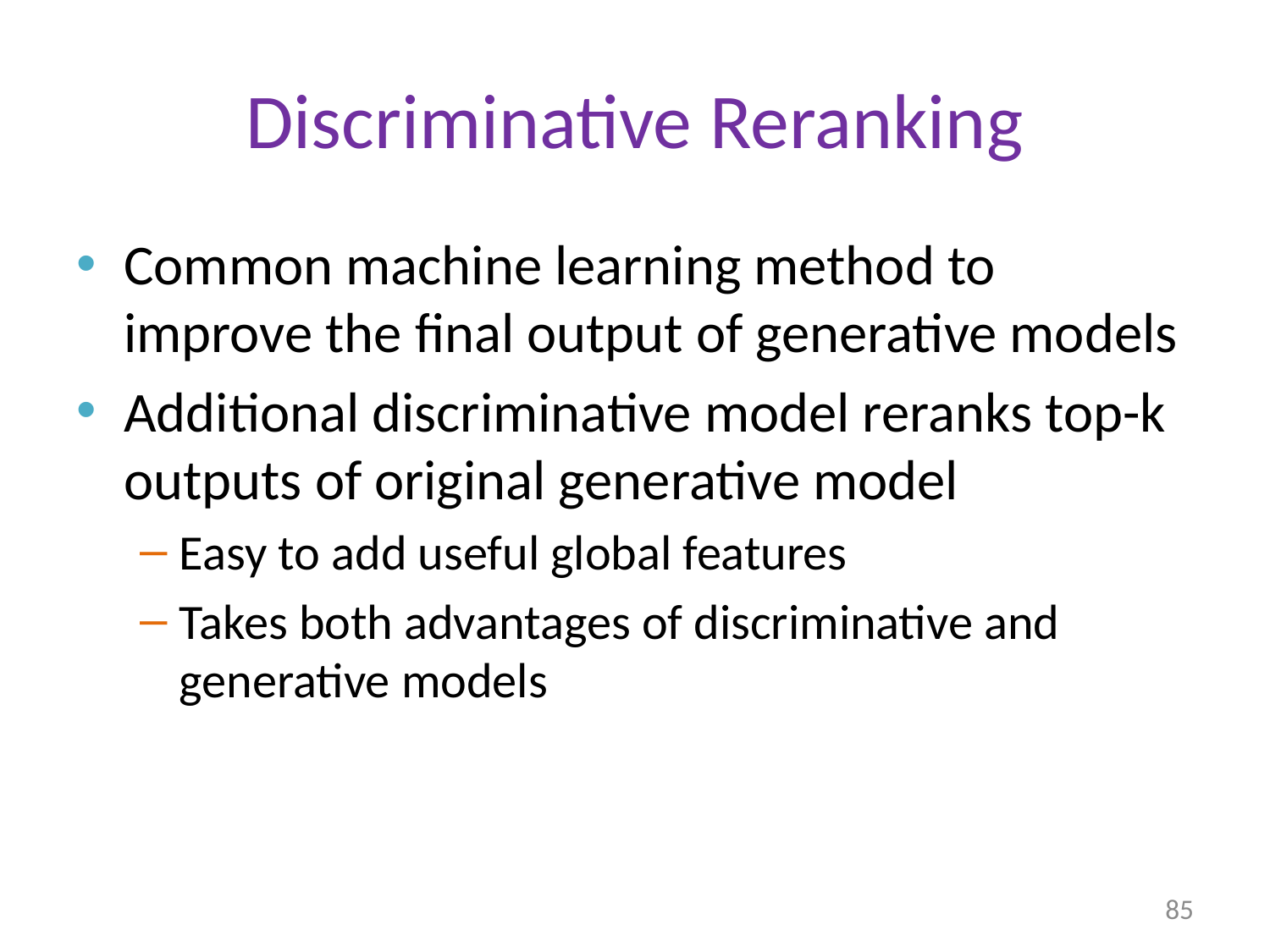

# Discriminative Reranking
Common machine learning method to improve the final output of generative models
Additional discriminative model reranks top-k outputs of original generative model
Easy to add useful global features
Takes both advantages of discriminative and generative models
85